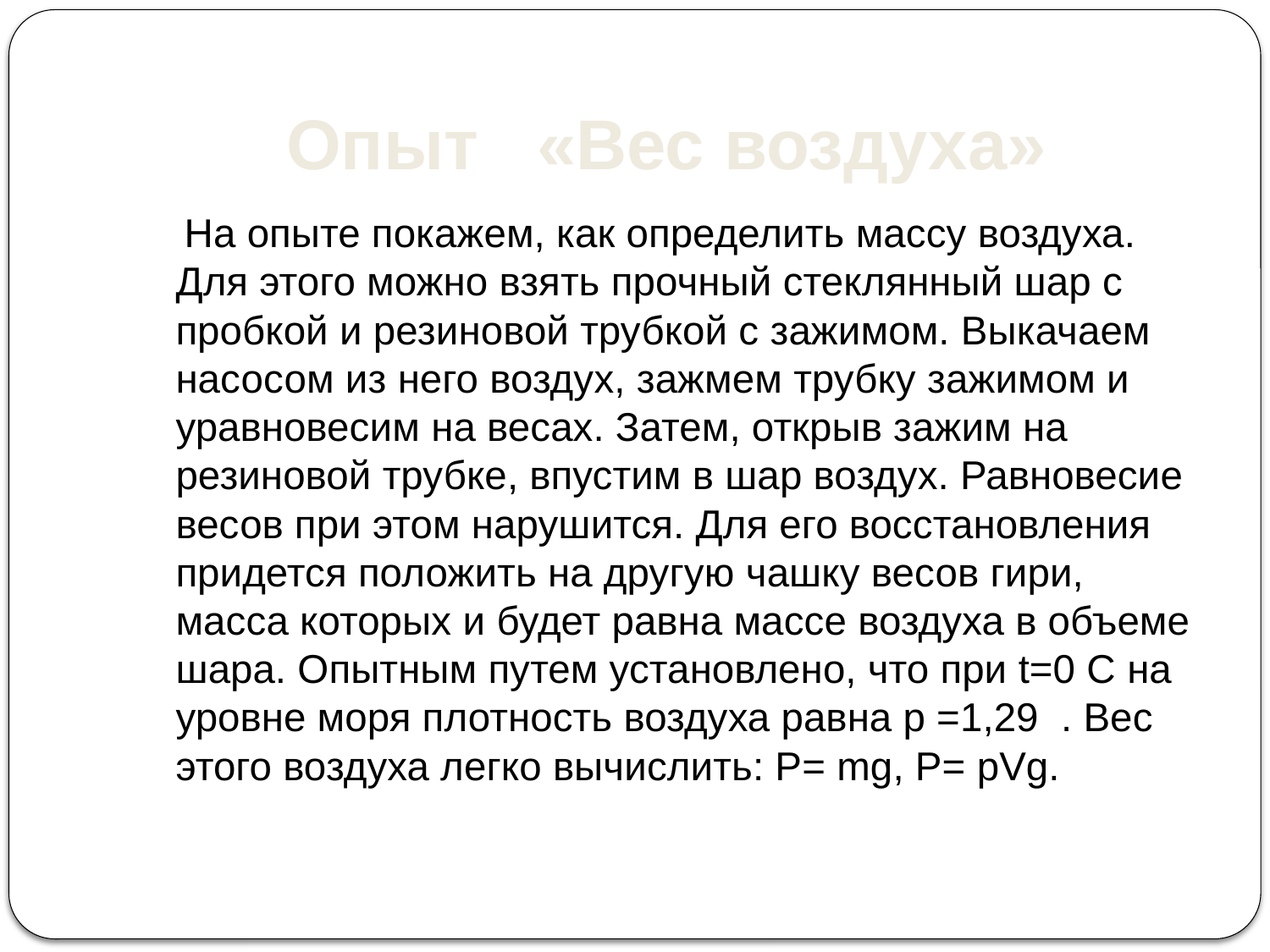

# Опыт   «Вес воздуха»
    На опыте покажем, как определить массу воздуха. Для этого можно взять прочный стеклянный шар с пробкой и резиновой трубкой с зажимом. Выкачаем насосом из него воздух, зажмем трубку зажимом и уравновесим на весах. Затем, открыв зажим на резиновой трубке, впустим в шар воздух. Равновесие весов при этом нарушится. Для его восстановления придется положить на другую чашку весов гири, масса которых и будет равна массе воздуха в объеме шара. Опытным путем установлено, что при t=0 C на уровне моря плотность воздуха равна p =1,29  . Вес этого воздуха легко вычислить: Р= mg, Р= pVg.